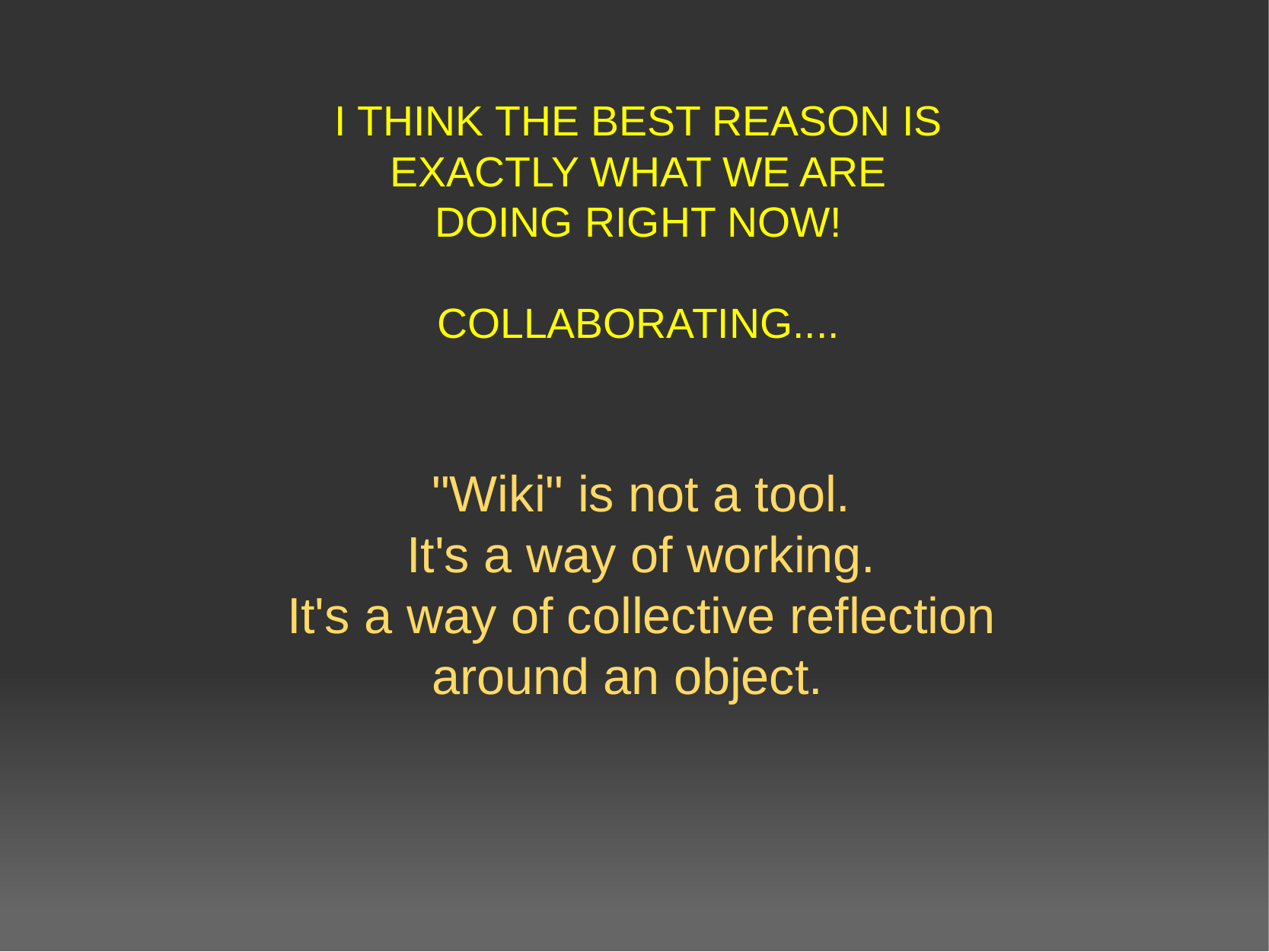

I THINK THE BEST REASON IS EXACTLY WHAT WE ARE DOING RIGHT NOW!

COLLABORATING....
"Wiki" is not a tool.
It's a way of working.
It's a way of collective reflection around an object.